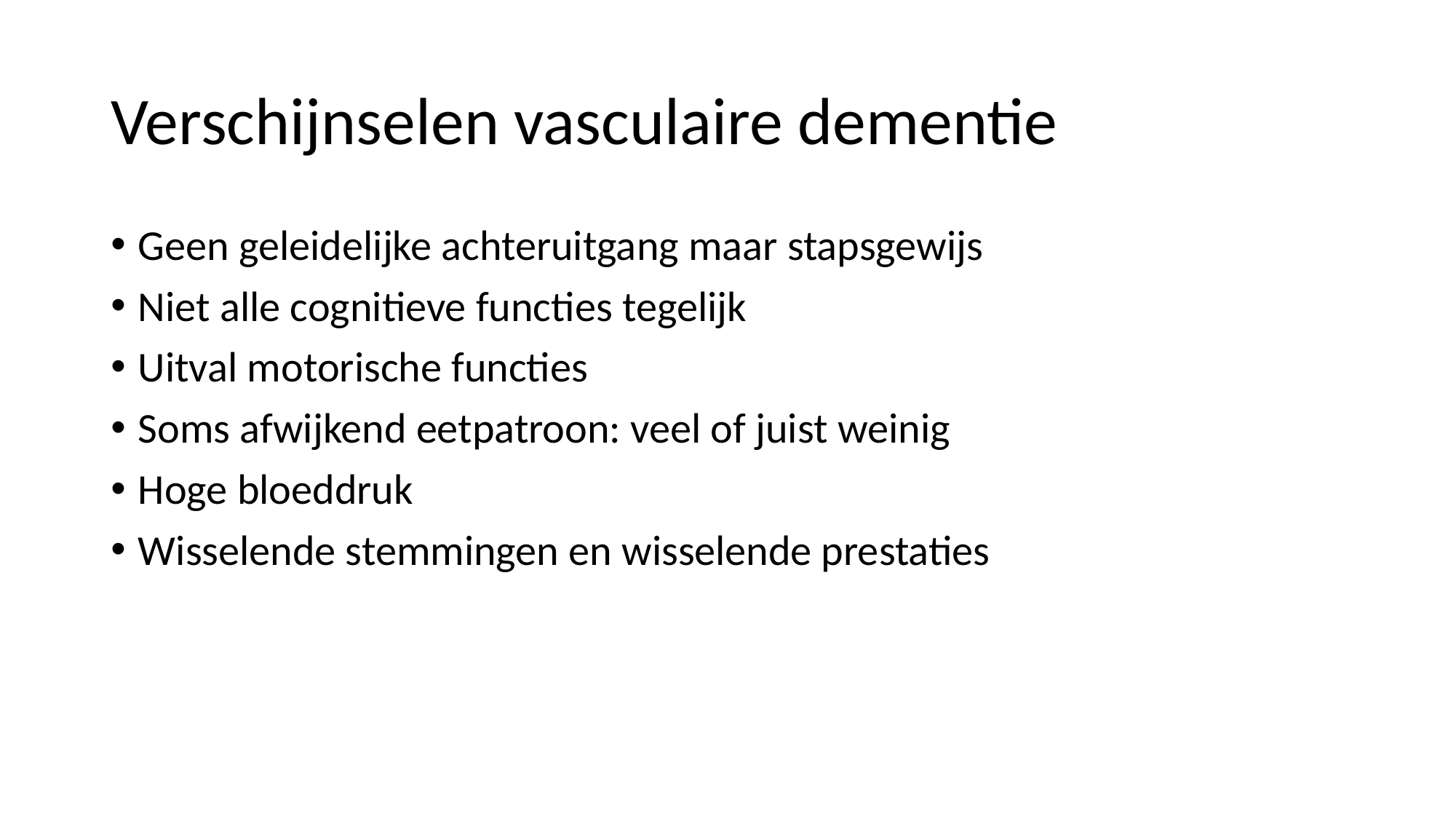

# Verschijnselen vasculaire dementie
Geen geleidelijke achteruitgang maar stapsgewijs
Niet alle cognitieve functies tegelijk
Uitval motorische functies
Soms afwijkend eetpatroon: veel of juist weinig
Hoge bloeddruk
Wisselende stemmingen en wisselende prestaties